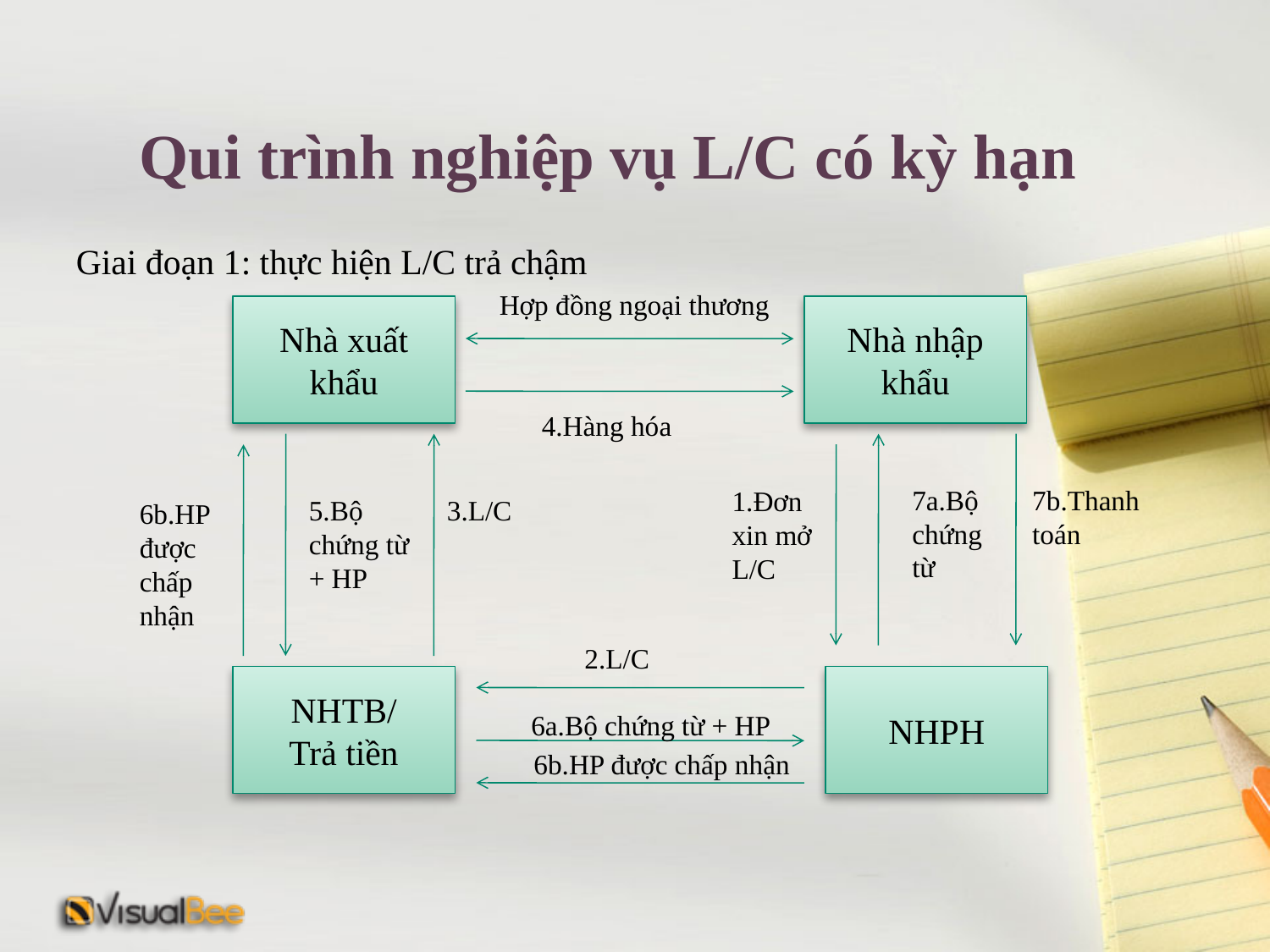

# Qui trình nghiệp vụ L/C có kỳ hạn
Giai đoạn 1: thực hiện L/C trả chậm

Hợp đồng ngoại thương
Nhà xuất khẩu
Nhà nhập khẩu
4.Hàng hóa
7a.Bộ chứng từ
7b.Thanh toán
1.Đơn xin mở L/C
5.Bộ chứng từ + HP
3.L/C
6b.HP được chấp nhận
2.L/C
NHTB/
Trả tiền
NHPH
6a.Bộ chứng từ + HP
6b.HP được chấp nhận